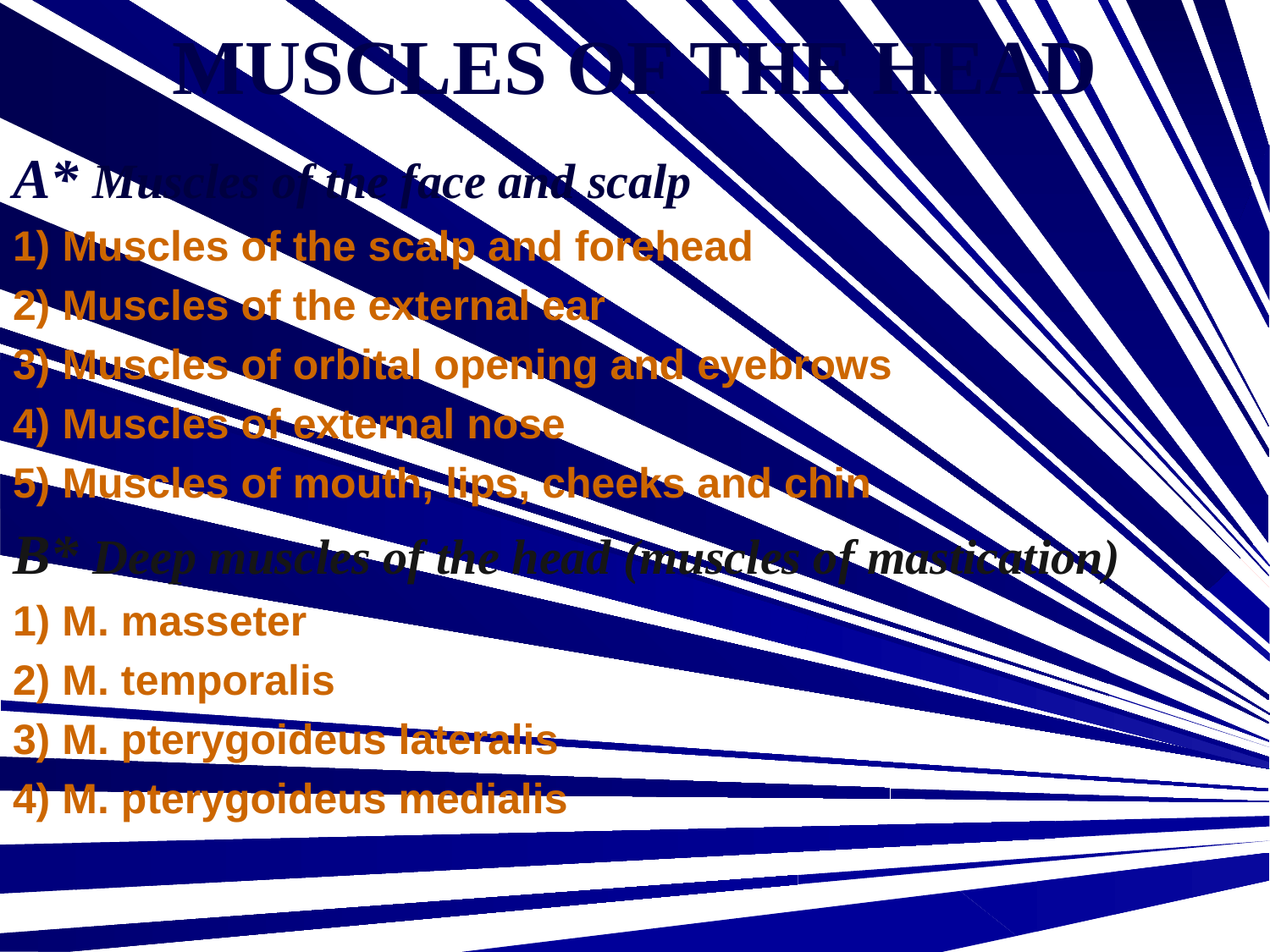

MUSCLES OF THE HEAD
A* Muscles of the face and scalp
1) Muscles of the scalp and forehead
2) Muscles of the external ear
3) Muscles of orbital opening and eyebrows
4) Muscles of external nose
5) Muscles of mouth, lips, cheeks and chin
B* Deep muscles of the head (muscles of mastication)
1) M. masseter
2) M. temporalis
3) M. pterygoideus lateralis
4) M. pterygoideus medialis